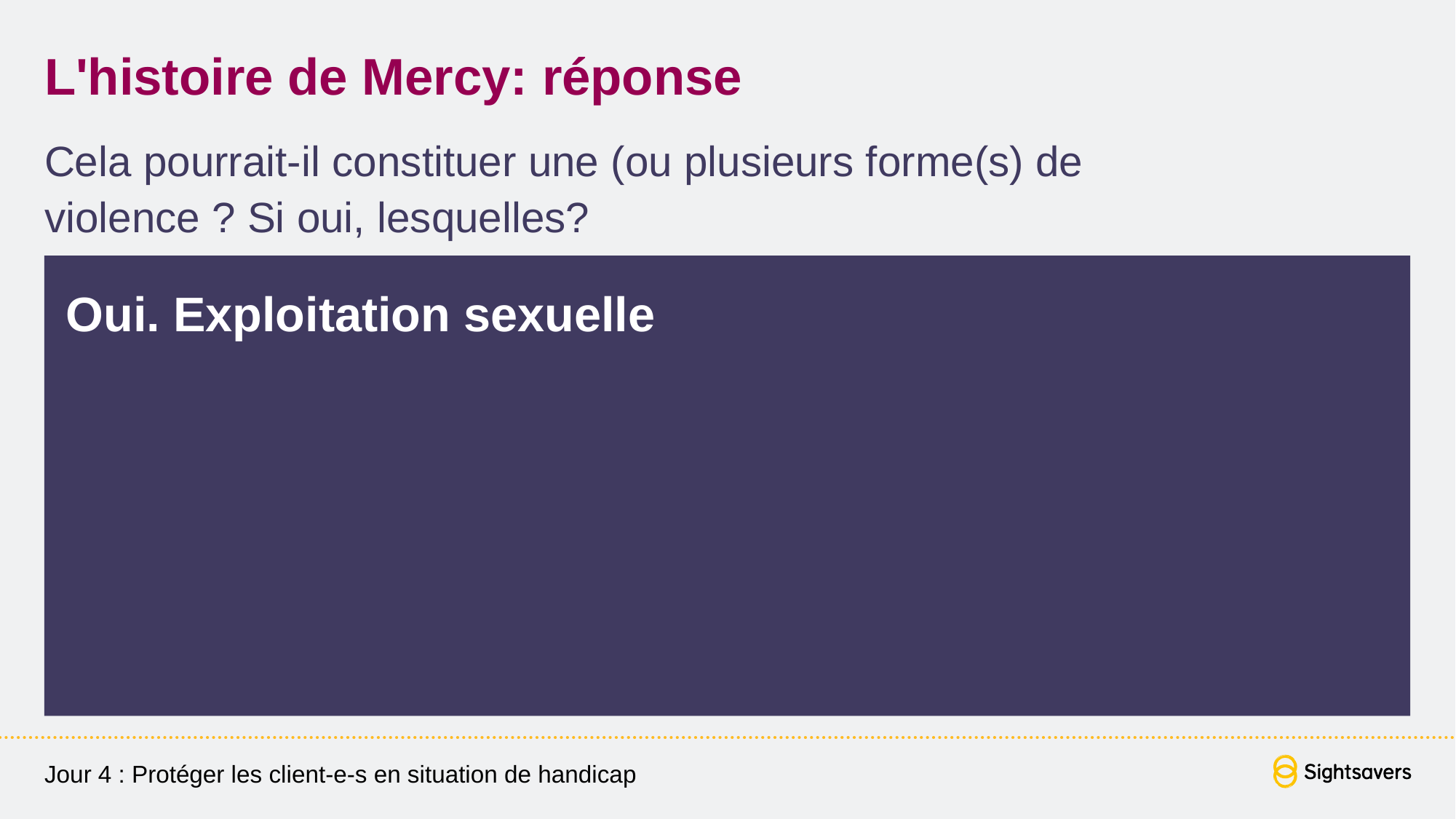

# L'histoire de Mercy: réponse
Cela pourrait-il constituer une (ou plusieurs forme(s) de violence ? Si oui, lesquelles?
Oui. Exploitation sexuelle

Jour 4 : Protéger les client-e-s en situation de handicap